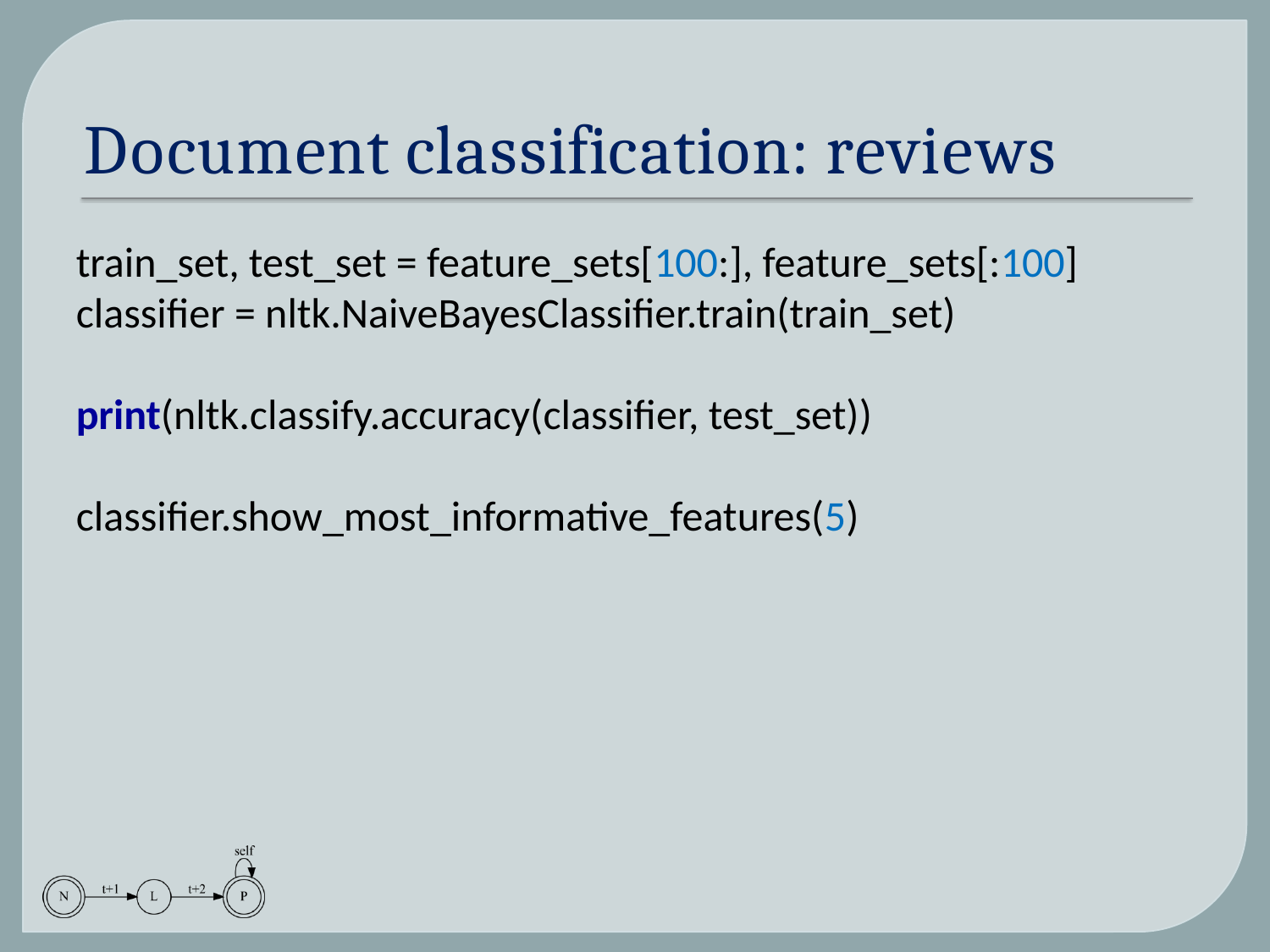

# Document classification: reviews
train_set, test_set = feature_sets[100:], feature_sets[:100]
classifier = nltk.NaiveBayesClassifier.train(train_set)

print(nltk.classify.accuracy(classifier, test_set))

classifier.show_most_informative_features(5)